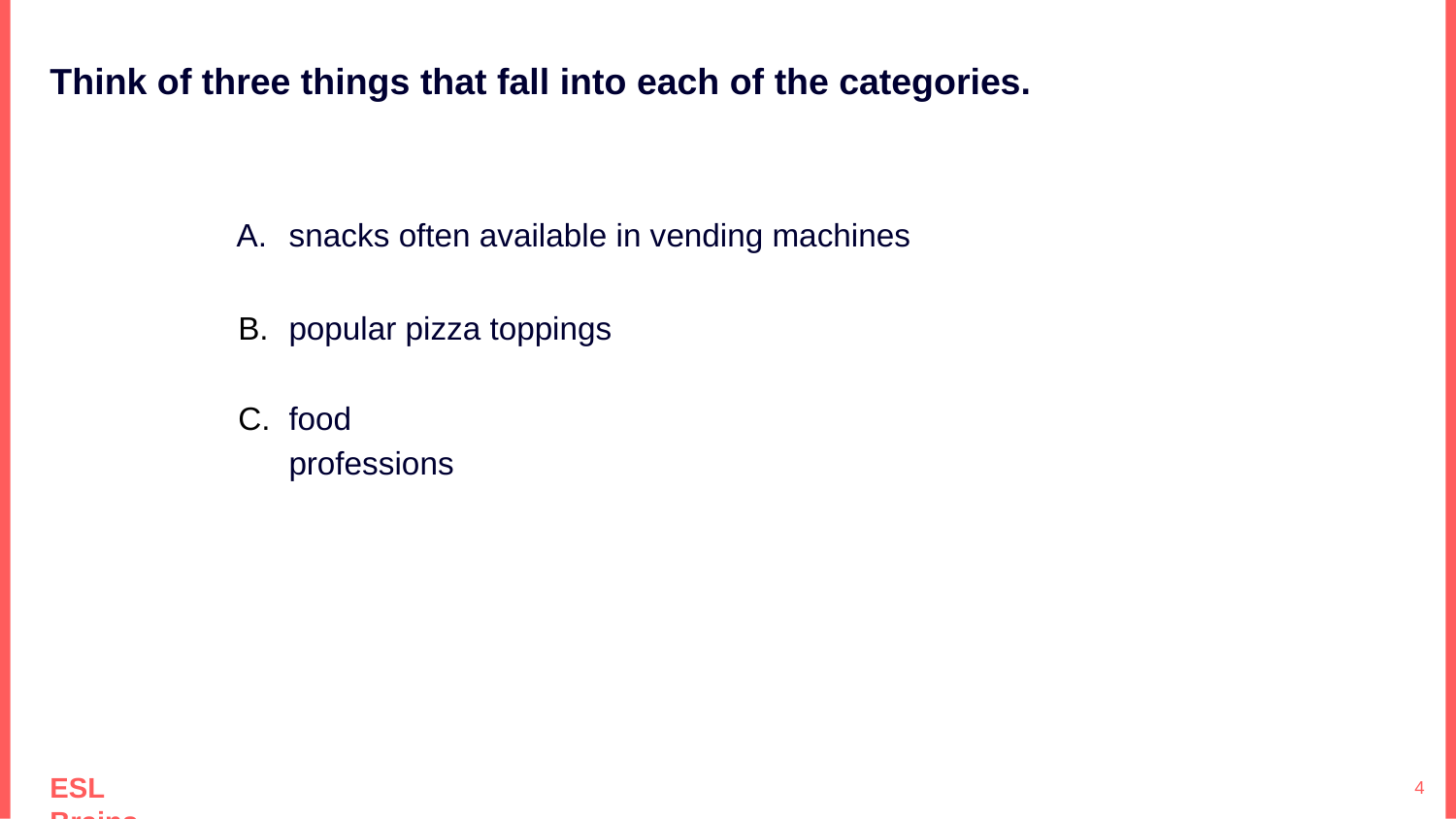

Think of three things that fall into each of the categories.
snacks often available in vending machines
popular pizza toppings
food professions
4